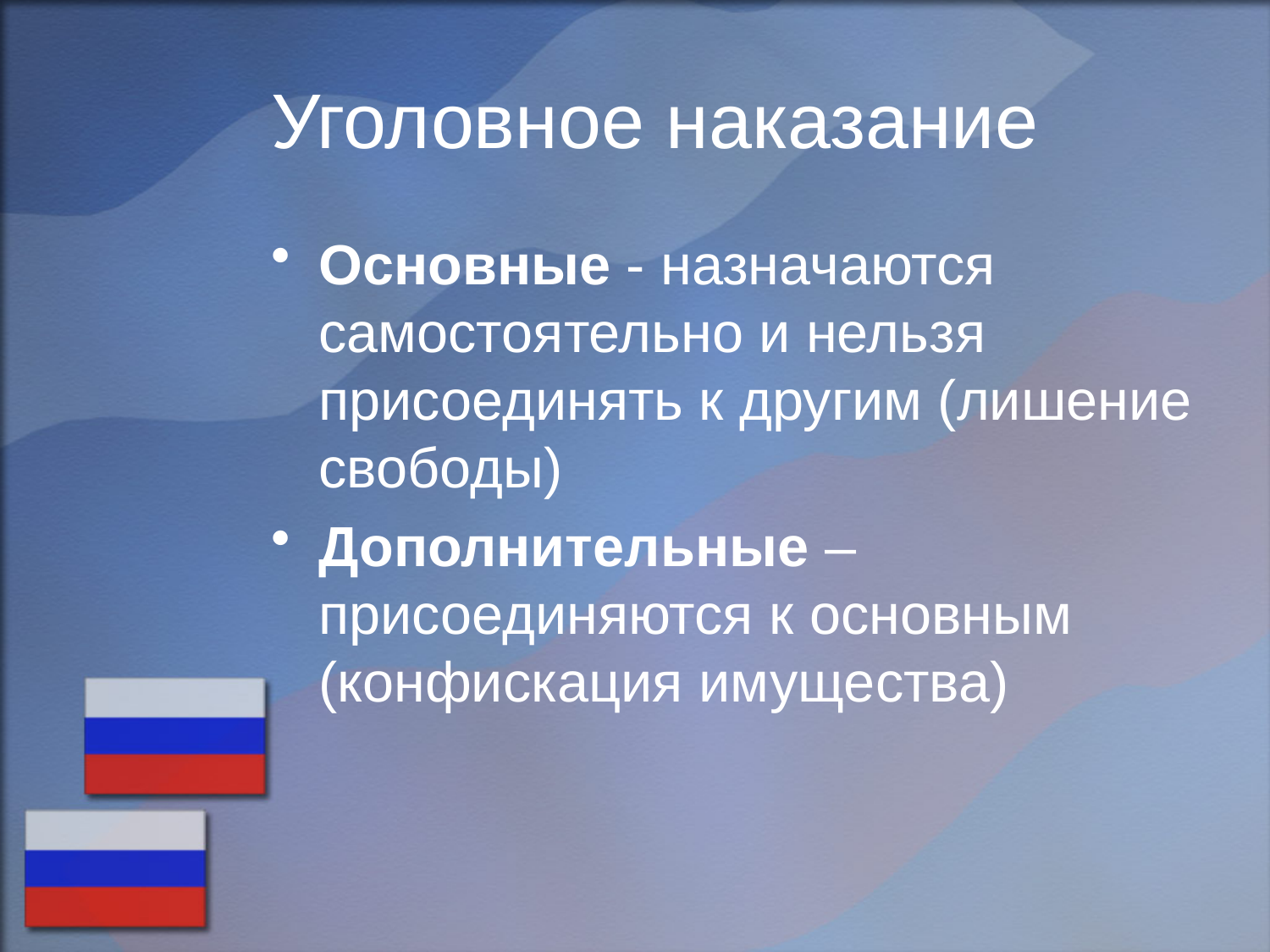

# Уголовное наказание
Основные - назначаются самостоятельно и нельзя присоединять к другим (лишение свободы)
Дополнительные – присоединяются к основным (конфискация имущества)